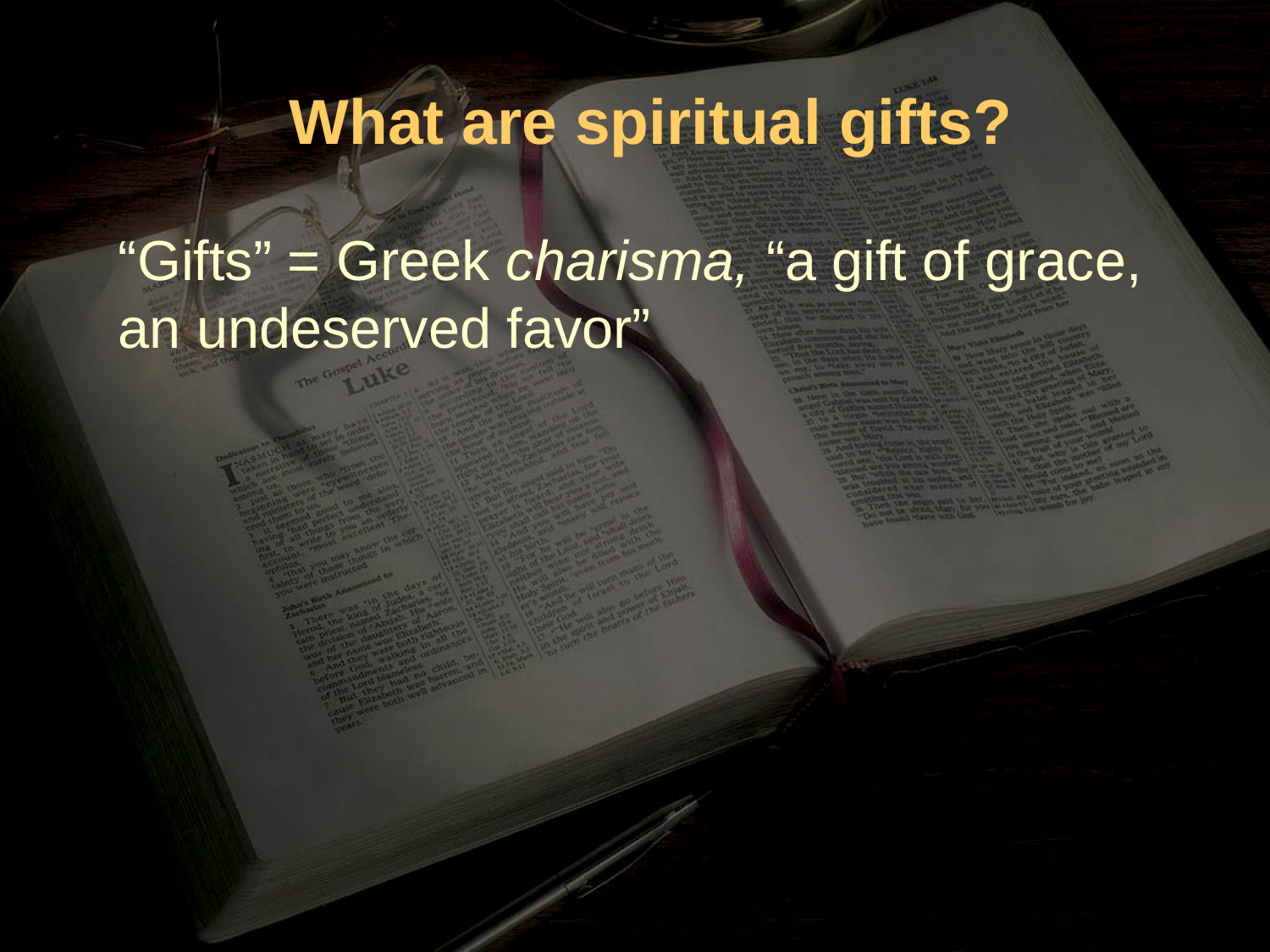

What are spiritual gifts?

“Gifts” = Greek charisma, “a gift of grace, an undeserved favor”